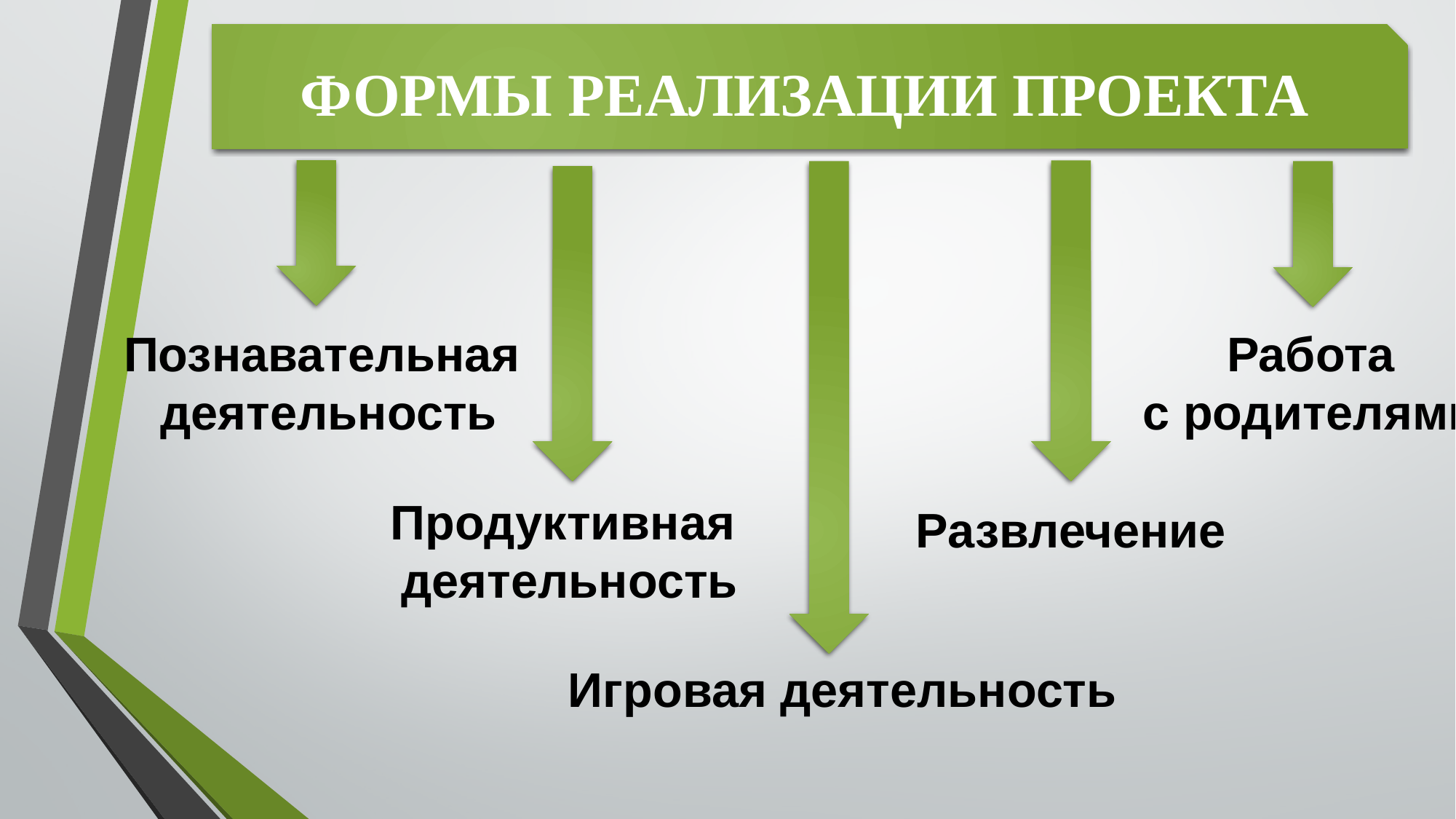

ФОРМЫ РЕАЛИЗАЦИИ ПРОЕКТА

Работа
с родителями
Познавательная
деятельность
Продуктивная
деятельность
Развлечение
Игровая деятельность